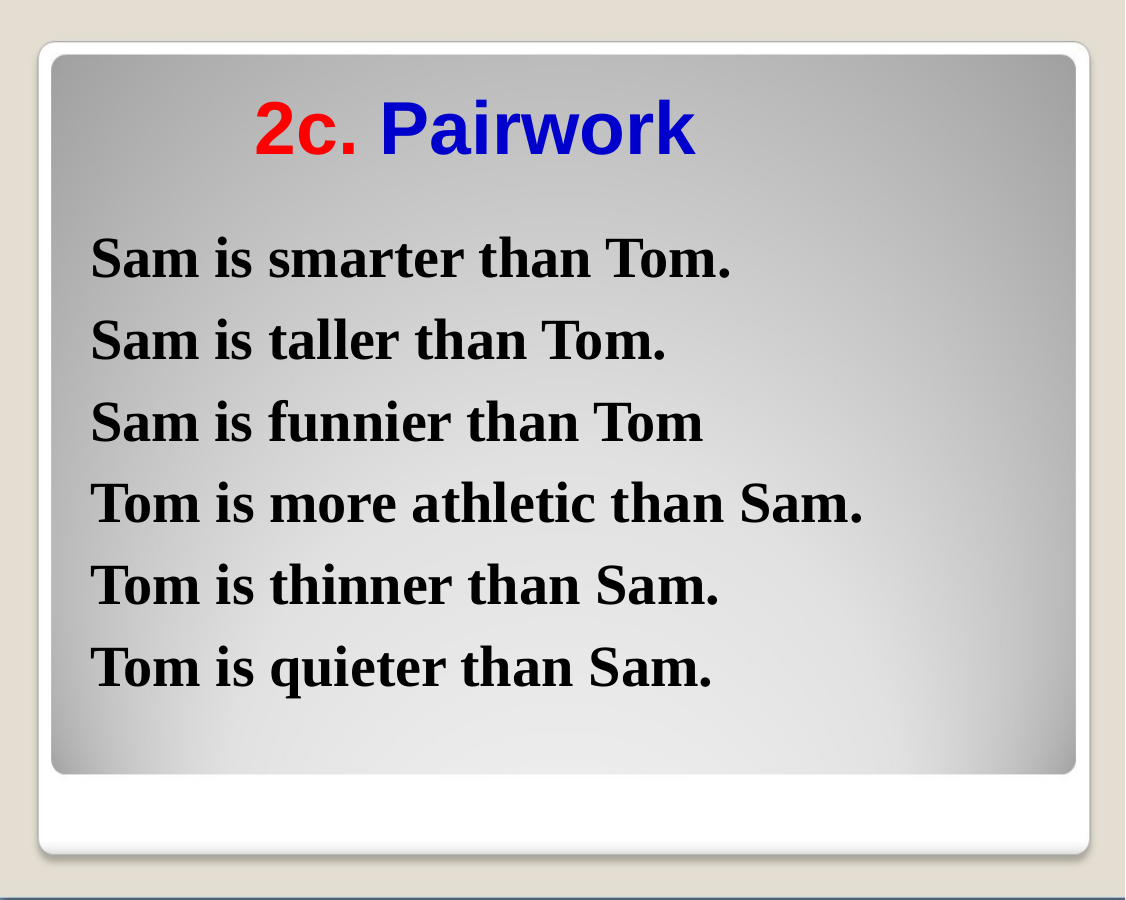

2c. Pairwork
Sam is smarter than Tom.
Sam is taller than Tom.
Sam is funnier than Tom
Tom is more athletic than Sam.
Tom is thinner than Sam.
Tom is quieter than Sam.